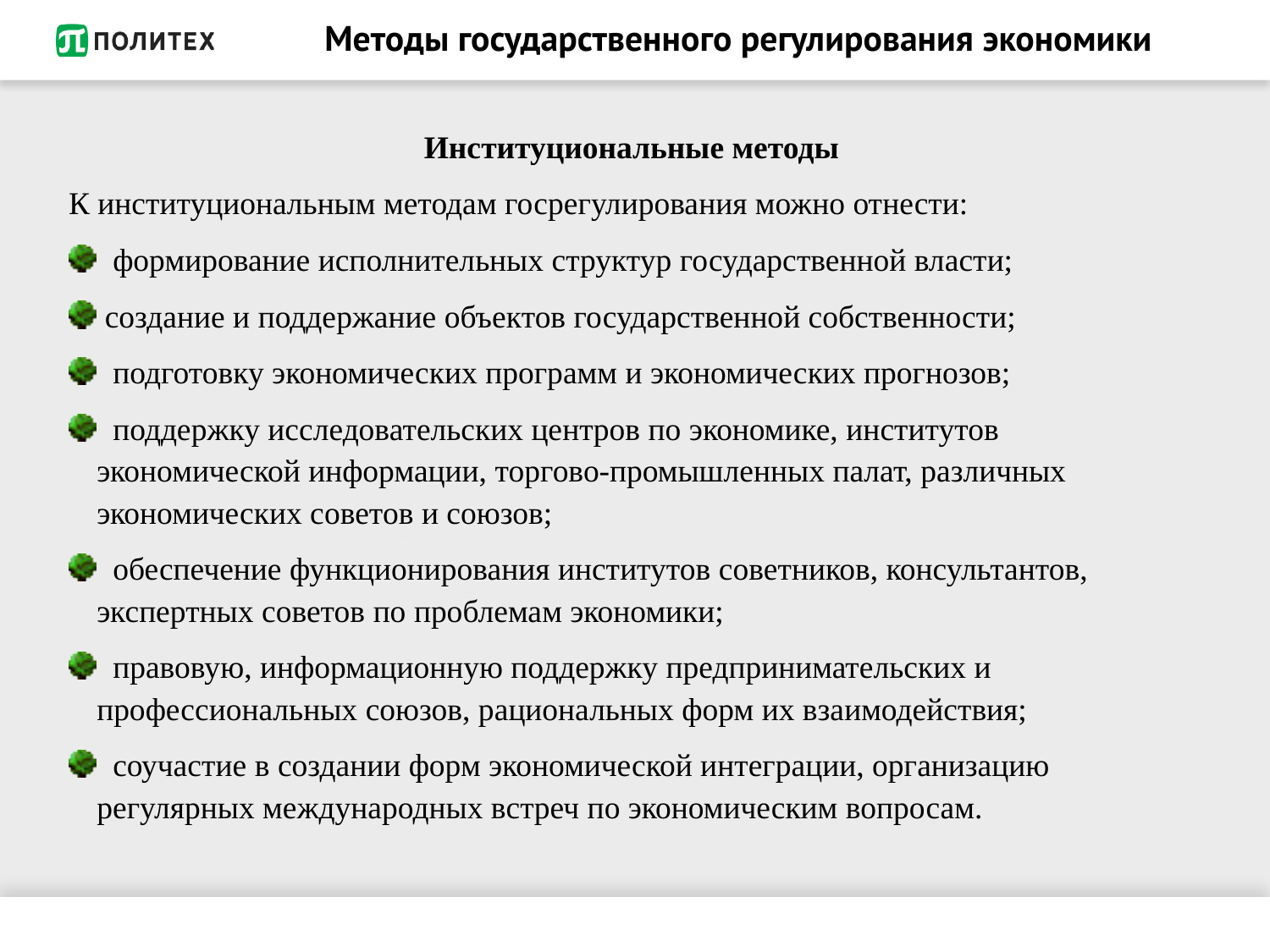

# Методы государственного регулирования экономики
Институциональные методы
К институциональным методам госрегулирования можно отнести:
  формирование исполнительных структур государственной власти;
 создание и поддержание объектов государственной собственности;
  подготовку экономических программ и экономических прогнозов;
  поддержку исследовательских центров по экономике, институтов экономической информации, торгово-промышленных палат, различных экономических советов и союзов;
  обеспечение функционирования институтов советников, консультантов, экспертных советов по проблемам экономики;
  правовую, информационную поддержку предпринимательских и профессиональных союзов, рациональных форм их взаимодействия;
  соучастие в создании форм экономической интеграции, организацию регулярных международных встреч по экономическим вопросам.